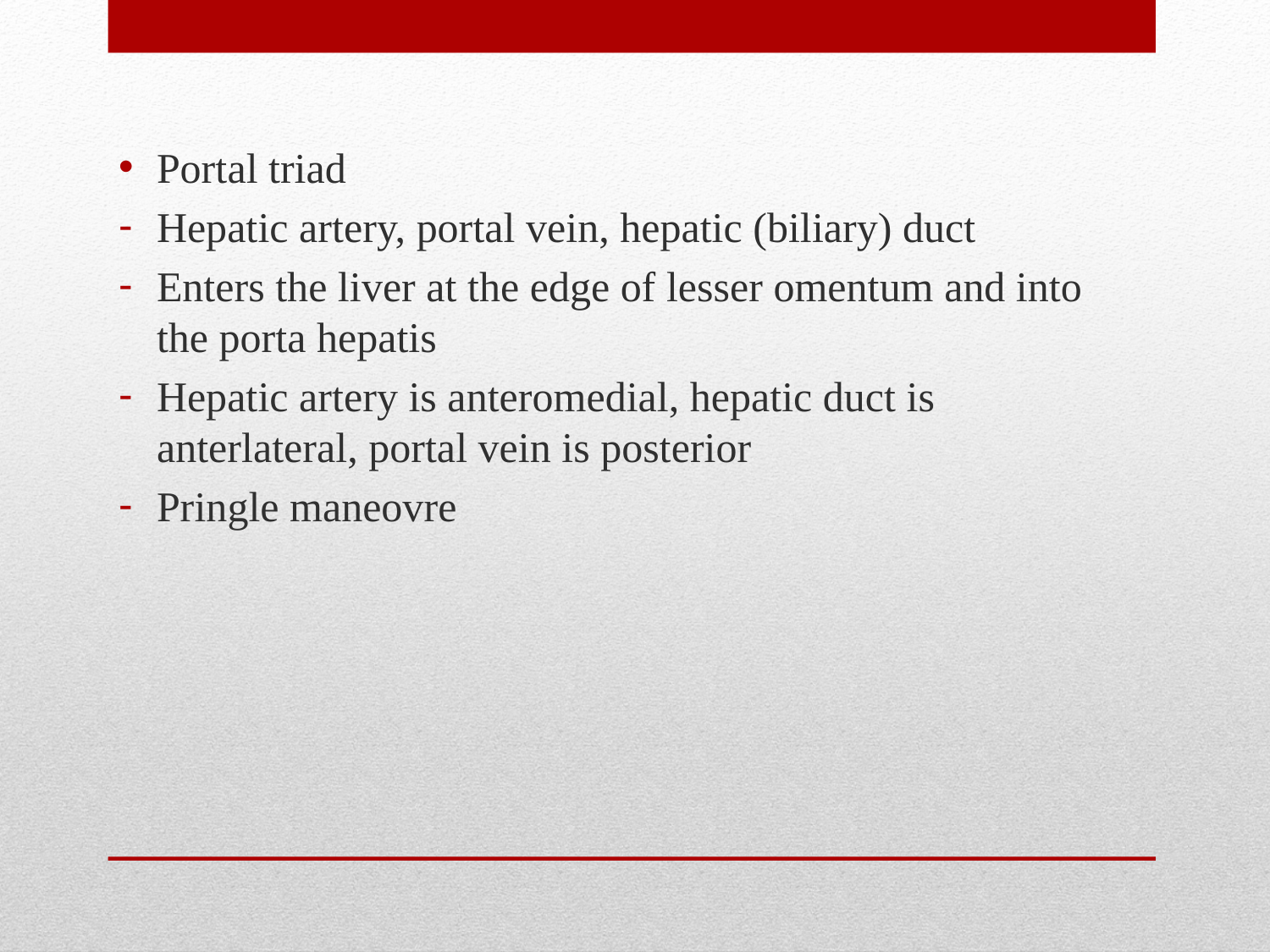

Portal triad
Hepatic artery, portal vein, hepatic (biliary) duct
Enters the liver at the edge of lesser omentum and into the porta hepatis
Hepatic artery is anteromedial, hepatic duct is anterlateral, portal vein is posterior
Pringle maneovre

#